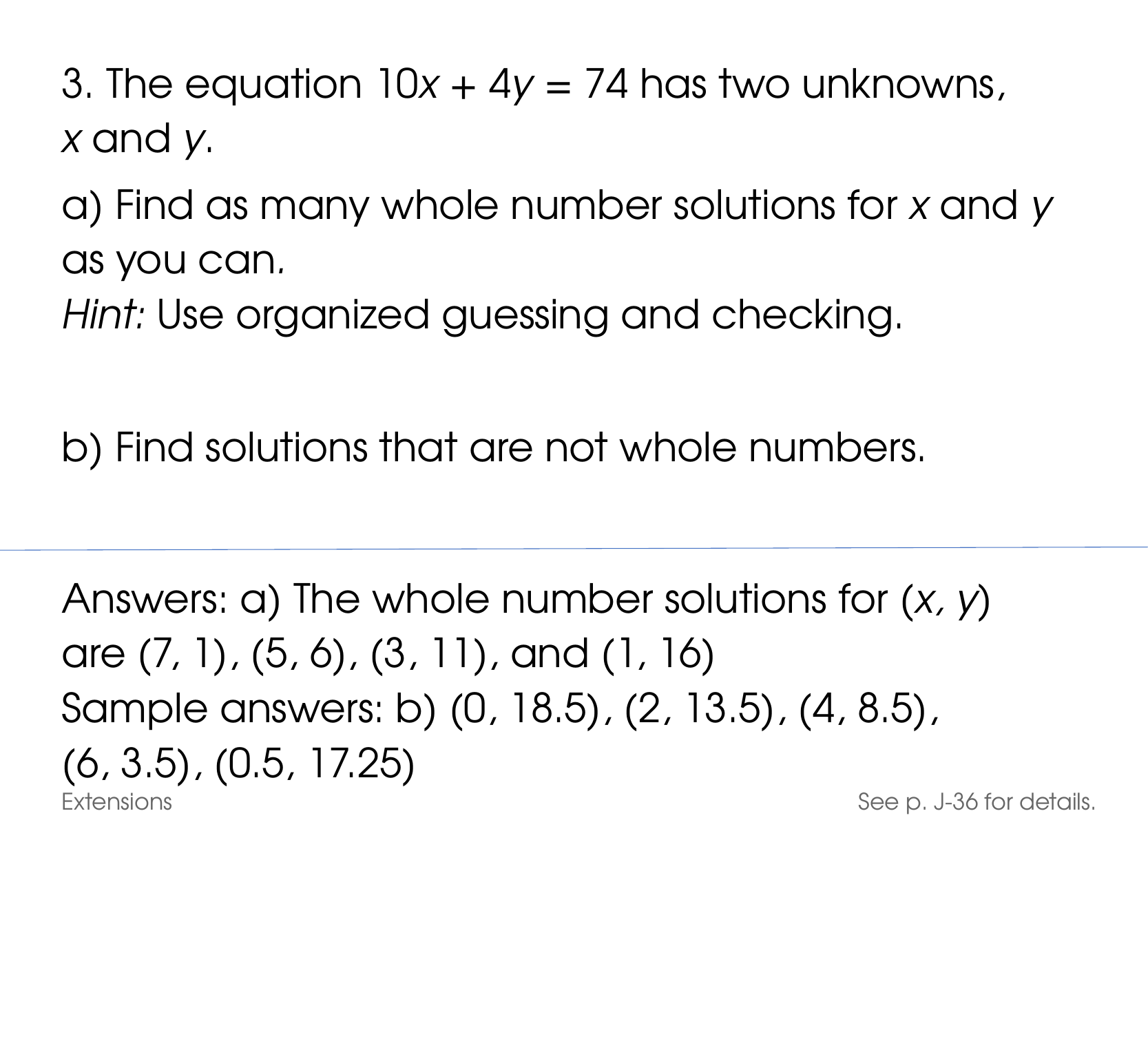

3. The equation 10x + 4y = 74 has two unknowns,
x and y.
a) Find as many whole number solutions for x and y
​as you can.
​Hint: Use organized guessing and checking.

b) Find solutions that are not whole numbers.
Answers: a) The whole number solutions for (x, y) are (7, 1), (5, 6), (3, 11), and (1, 16)
Sample answers: b) (0, 18.5), (2, 13.5), (4, 8.5),
​(6, 3.5), (0.5, 17.25)
Extensions
See p. J-36 for details.